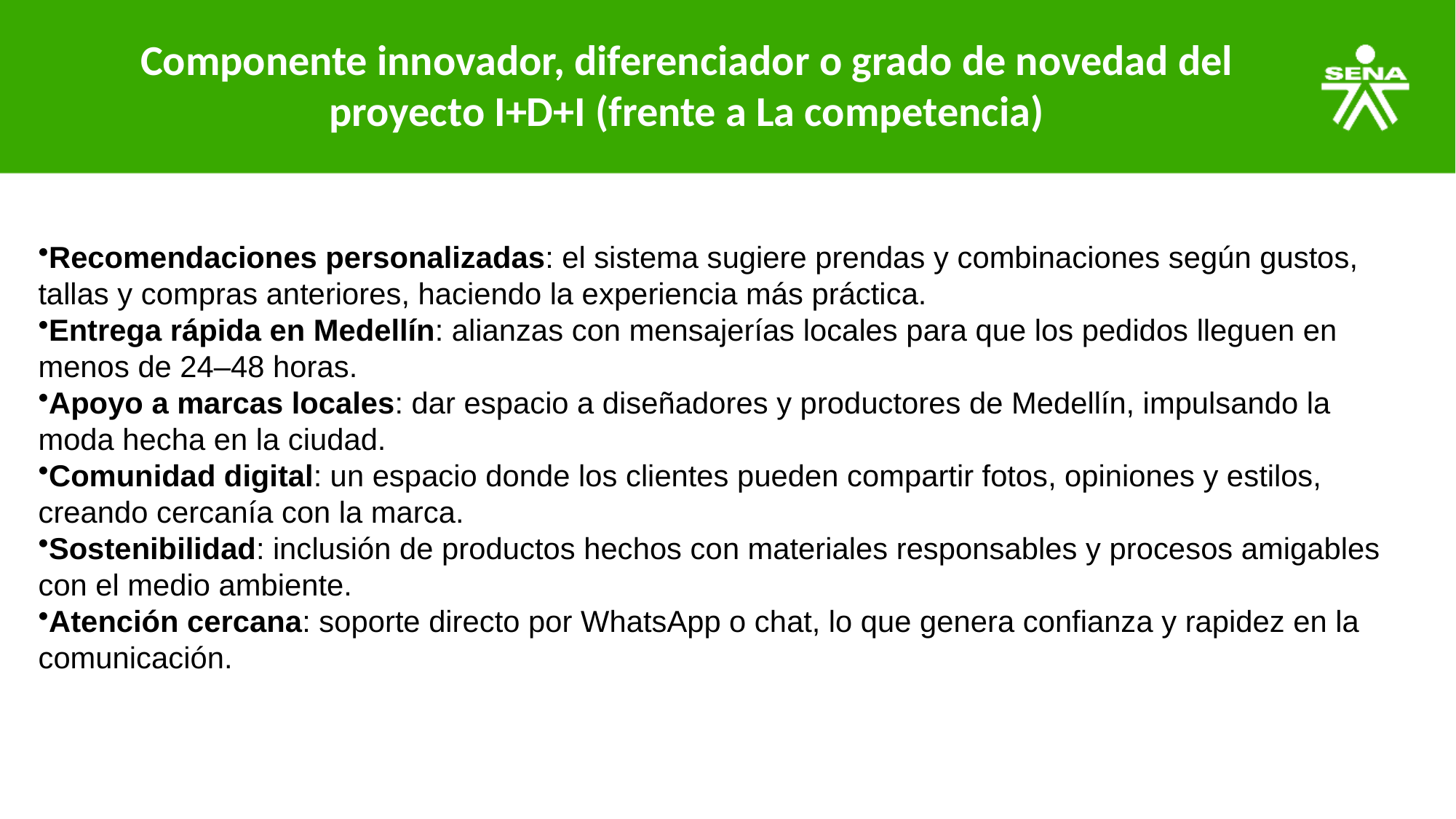

Componente innovador, diferenciador o grado de novedad del proyecto I+D+I (frente a La competencia)
Recomendaciones personalizadas: el sistema sugiere prendas y combinaciones según gustos, tallas y compras anteriores, haciendo la experiencia más práctica.
Entrega rápida en Medellín: alianzas con mensajerías locales para que los pedidos lleguen en menos de 24–48 horas.
Apoyo a marcas locales: dar espacio a diseñadores y productores de Medellín, impulsando la moda hecha en la ciudad.
Comunidad digital: un espacio donde los clientes pueden compartir fotos, opiniones y estilos, creando cercanía con la marca.
Sostenibilidad: inclusión de productos hechos con materiales responsables y procesos amigables con el medio ambiente.
Atención cercana: soporte directo por WhatsApp o chat, lo que genera confianza y rapidez en la comunicación.